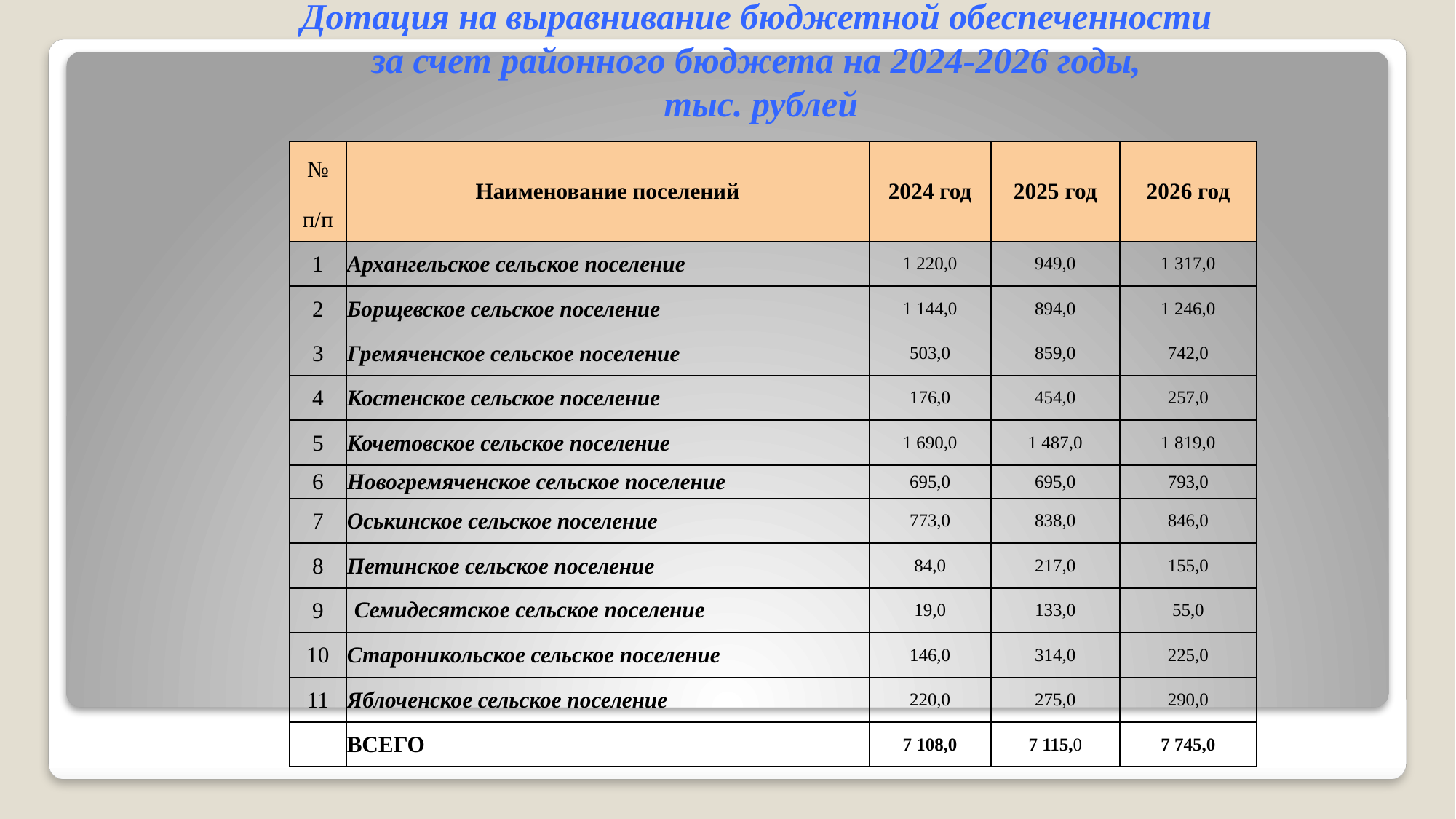

# Дотация на выравнивание бюджетной обеспеченности за счет районного бюджета на 2024-2026 годы, тыс. рублей
| № | Наименование поселений | 2024 год | 2025 год | 2026 год |
| --- | --- | --- | --- | --- |
| п/п |  |  |  |  |
| 1 | Архангельское сельское поселение | 1 220,0 | 949,0 | 1 317,0 |
| 2 | Борщевское сельское поселение | 1 144,0 | 894,0 | 1 246,0 |
| 3 | Гремяченское сельское поселение | 503,0 | 859,0 | 742,0 |
| 4 | Костенское сельское поселение | 176,0 | 454,0 | 257,0 |
| 5 | Кочетовское сельское поселение | 1 690,0 | 1 487,0 | 1 819,0 |
| 6 | Новогремяченское сельское поселение | 695,0 | 695,0 | 793,0 |
| 7 | Оськинское сельское поселение | 773,0 | 838,0 | 846,0 |
| 8 | Петинское сельское поселение | 84,0 | 217,0 | 155,0 |
| 9 | Семидесятское сельское поселение | 19,0 | 133,0 | 55,0 |
| 10 | Староникольское сельское поселение | 146,0 | 314,0 | 225,0 |
| 11 | Яблоченское сельское поселение | 220,0 | 275,0 | 290,0 |
|  | ВСЕГО | 7 108,0 | 7 115,0 | 7 745,0 |